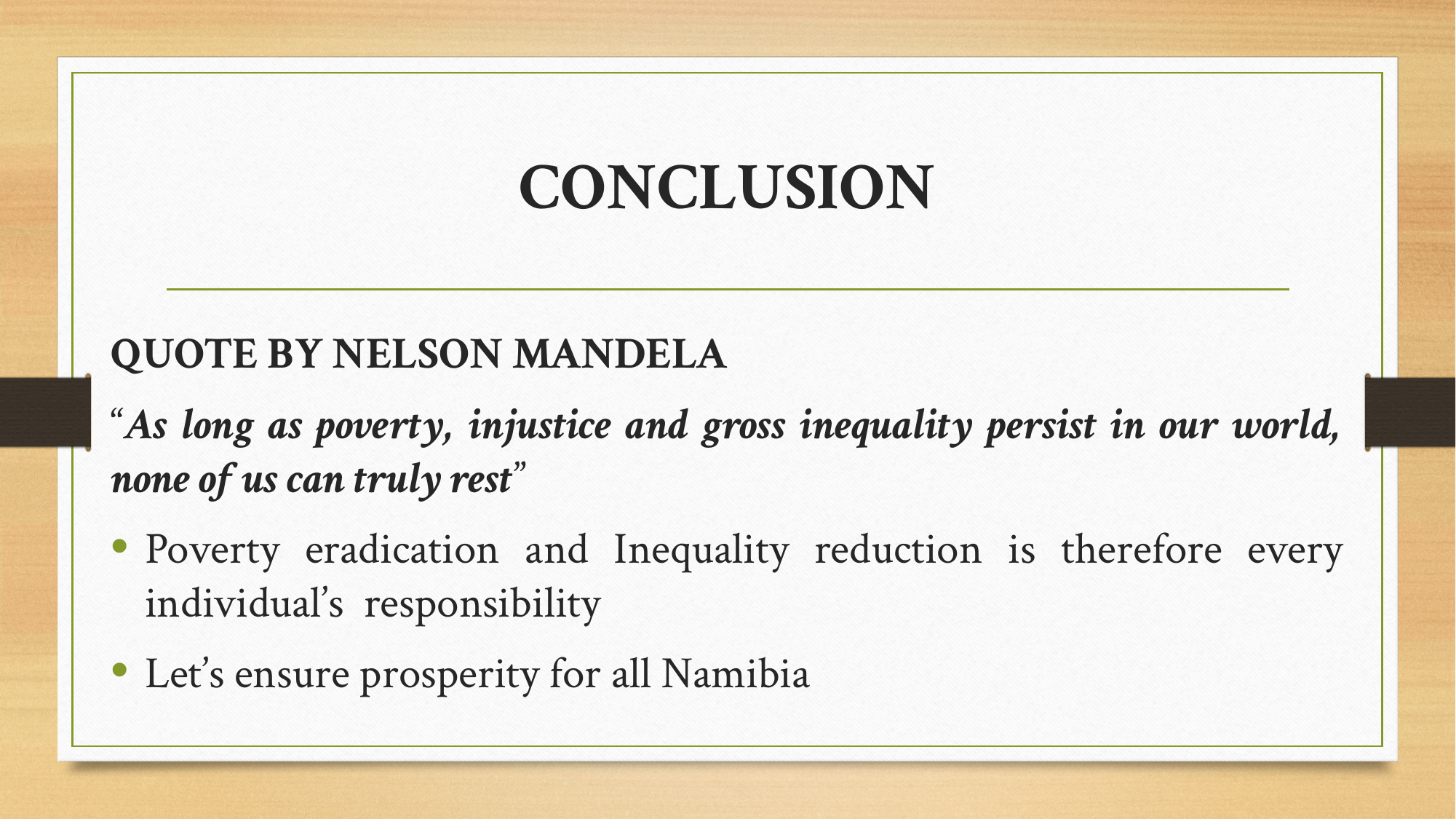

# CONCLUSION
QUOTE BY NELSON MANDELA
“As long as poverty, injustice and gross inequality persist in our world, none of us can truly rest”
Poverty eradication and Inequality reduction is therefore every individual’s  responsibility
Let’s ensure prosperity for all Namibia